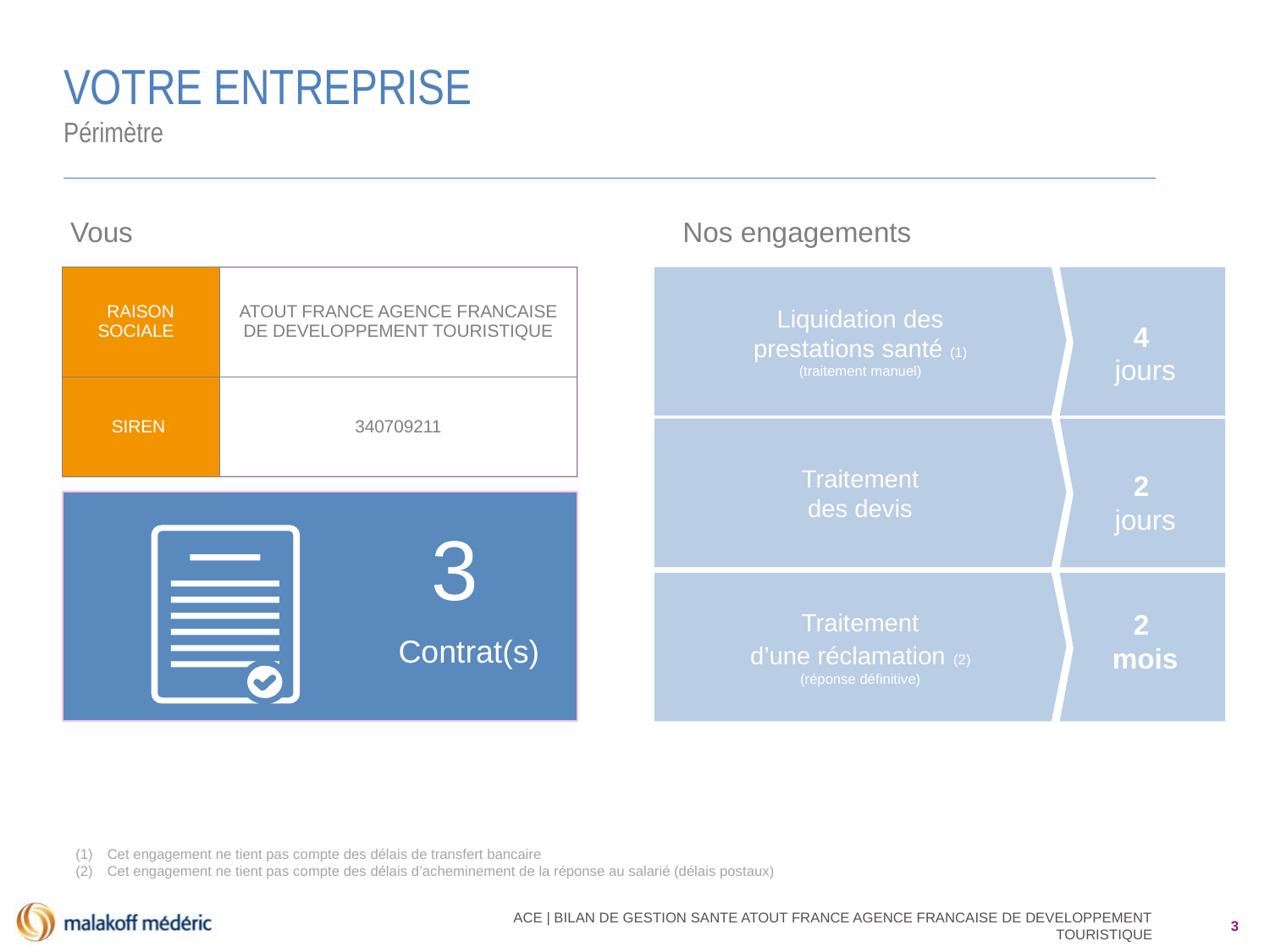

VOTRE ENTREPRISE
Périmètre
Vous
Nos engagements

| RAISON SOCIALE | ATOUT FRANCE AGENCE FRANCAISE DE DEVELOPPEMENT TOURISTIQUE |
| --- | --- |
| SIREN | 340709211 |
Liquidation des
prestations santé (1)
(traitement manuel)

4
jours
Traitement
des devis

2
jours
Traitement
d’une réclamation (2)
(réponse définitive)

2
mois

3

Contrat(s)
Cet engagement ne tient pas compte des délais de transfert bancaire
Cet engagement ne tient pas compte des délais d’acheminement de la réponse au salarié (délais postaux)
ACE | BILAN DE GESTION SANTE ATOUT FRANCE AGENCE FRANCAISE DE DEVELOPPEMENT TOURISTIQUE
3